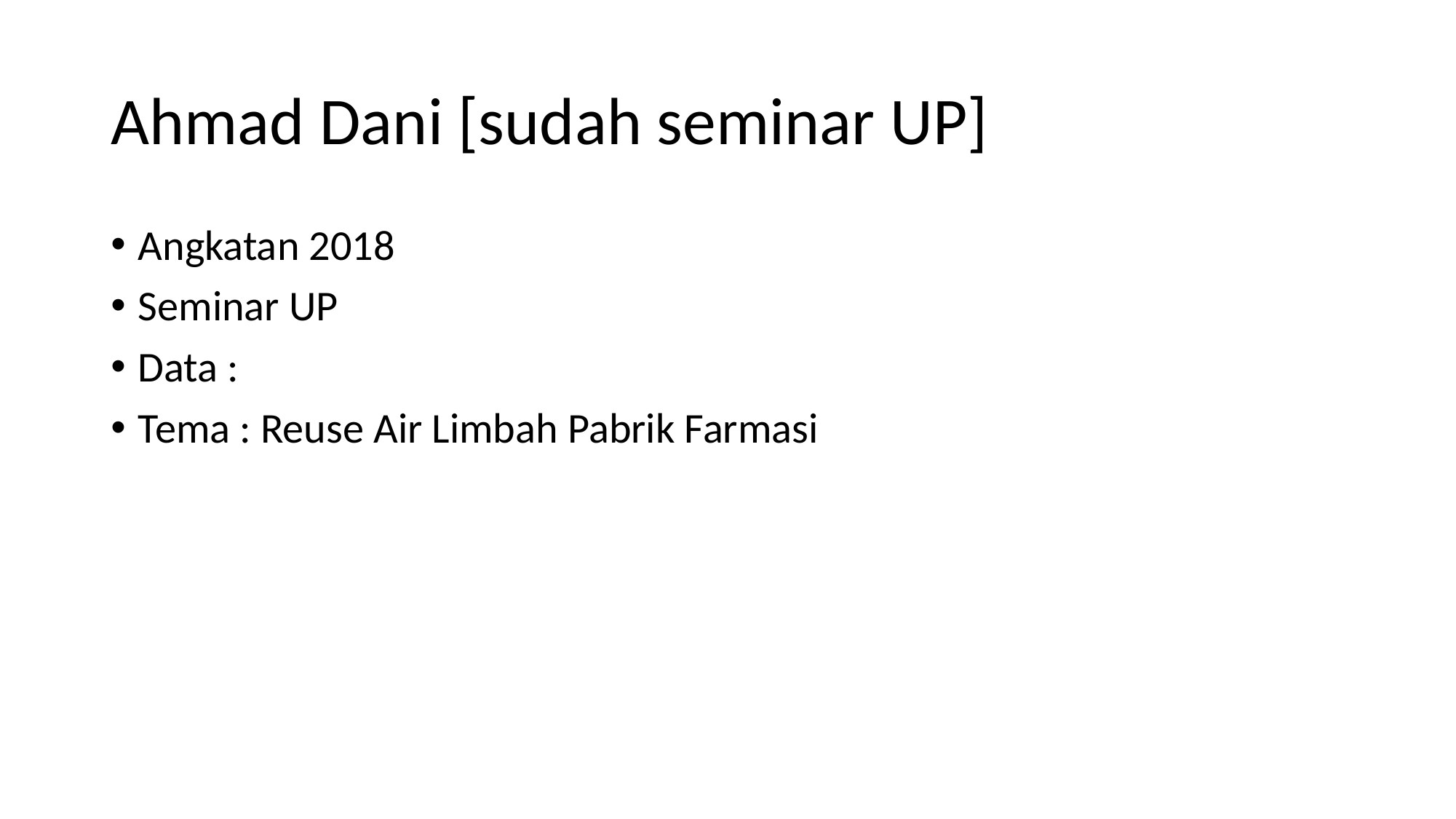

# Ahmad Dani [sudah seminar UP]
Angkatan 2018
Seminar UP
Data :
Tema : Reuse Air Limbah Pabrik Farmasi